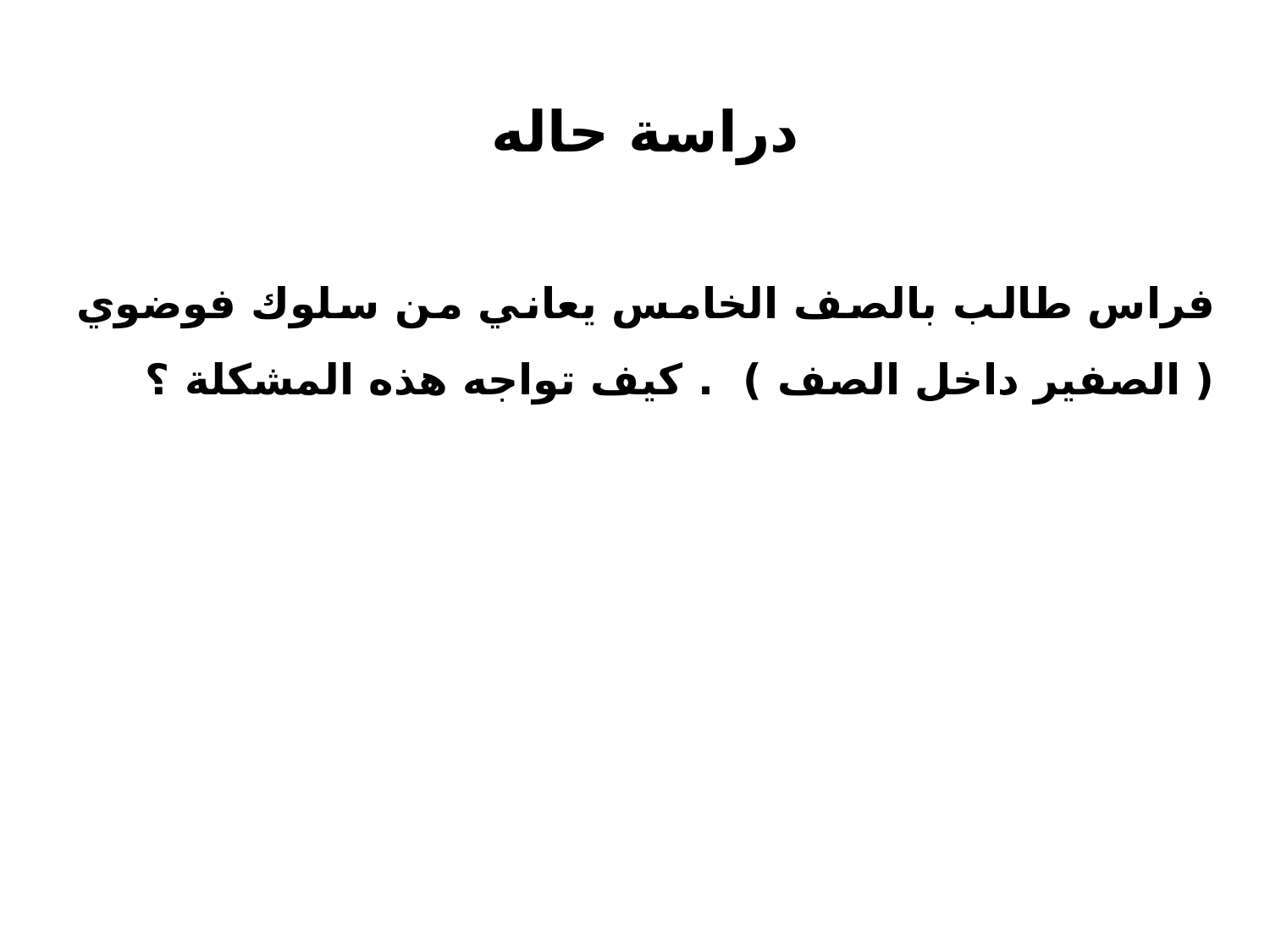

دراسة حاله

فراس طالب بالصف الخامس يعاني من سلوك فوضوي ( الصفير داخل الصف )  . كيف تواجه هذه المشكلة ؟